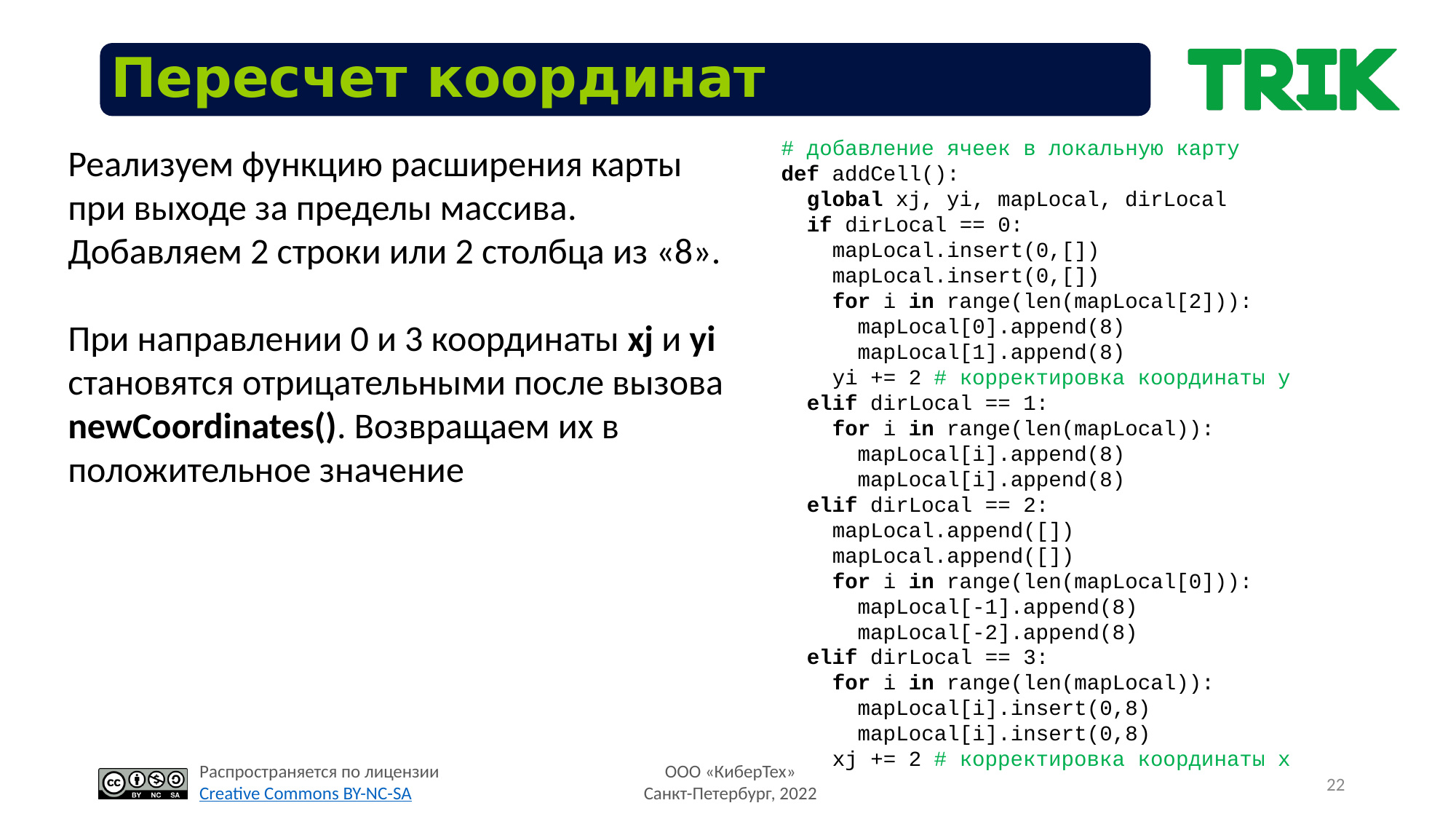

Пересчет координат
# добавление ячеек в локальную карту
def addCell():
  global xj, yi, mapLocal, dirLocal
  if dirLocal == 0:
    mapLocal.insert(0,[])
    mapLocal.insert(0,[])
    for i in range(len(mapLocal[2])):
      mapLocal[0].append(8)
      mapLocal[1].append(8)
    yi += 2 # корректировка координаты y
  elif dirLocal == 1:
    for i in range(len(mapLocal)):
      mapLocal[i].append(8)
      mapLocal[i].append(8)
  elif dirLocal == 2:
    mapLocal.append([])
    mapLocal.append([])
    for i in range(len(mapLocal[0])):
      mapLocal[-1].append(8)
      mapLocal[-2].append(8)
  elif dirLocal == 3:
    for i in range(len(mapLocal)):
      mapLocal[i].insert(0,8)
      mapLocal[i].insert(0,8)
    xj += 2 # корректировка координаты x
Реализуем функцию расширения карты при выходе за пределы массива. Добавляем 2 строки или 2 столбца из «8».

При направлении 0 и 3 координаты xj и yi становятся отрицательными после вызова newCoordinates(). Возвращаем их в положительное значение
22